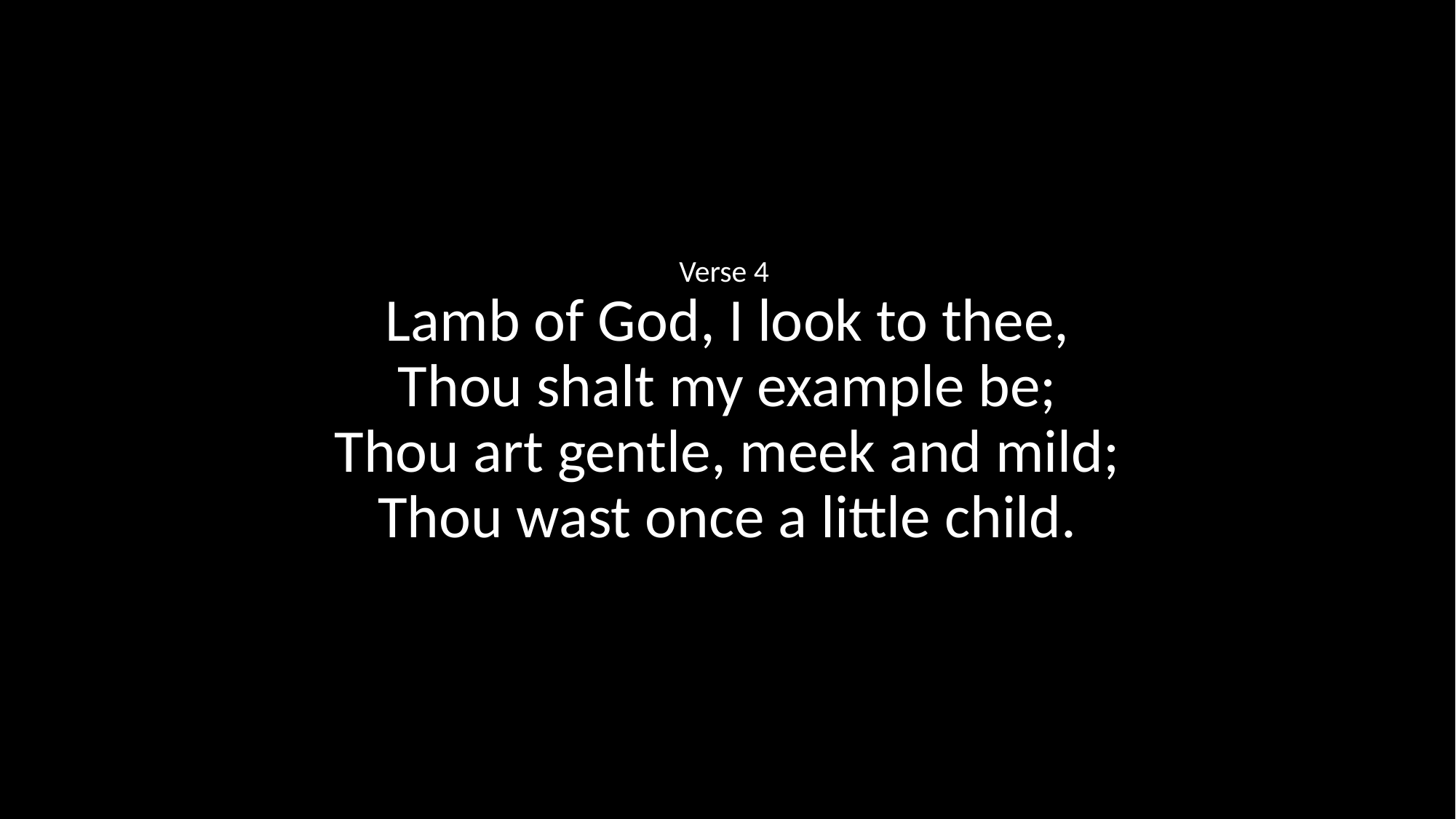

Verse 4
Lamb of God, I look to thee,
Thou shalt my example be;
Thou art gentle, meek and mild;
Thou wast once a little child.